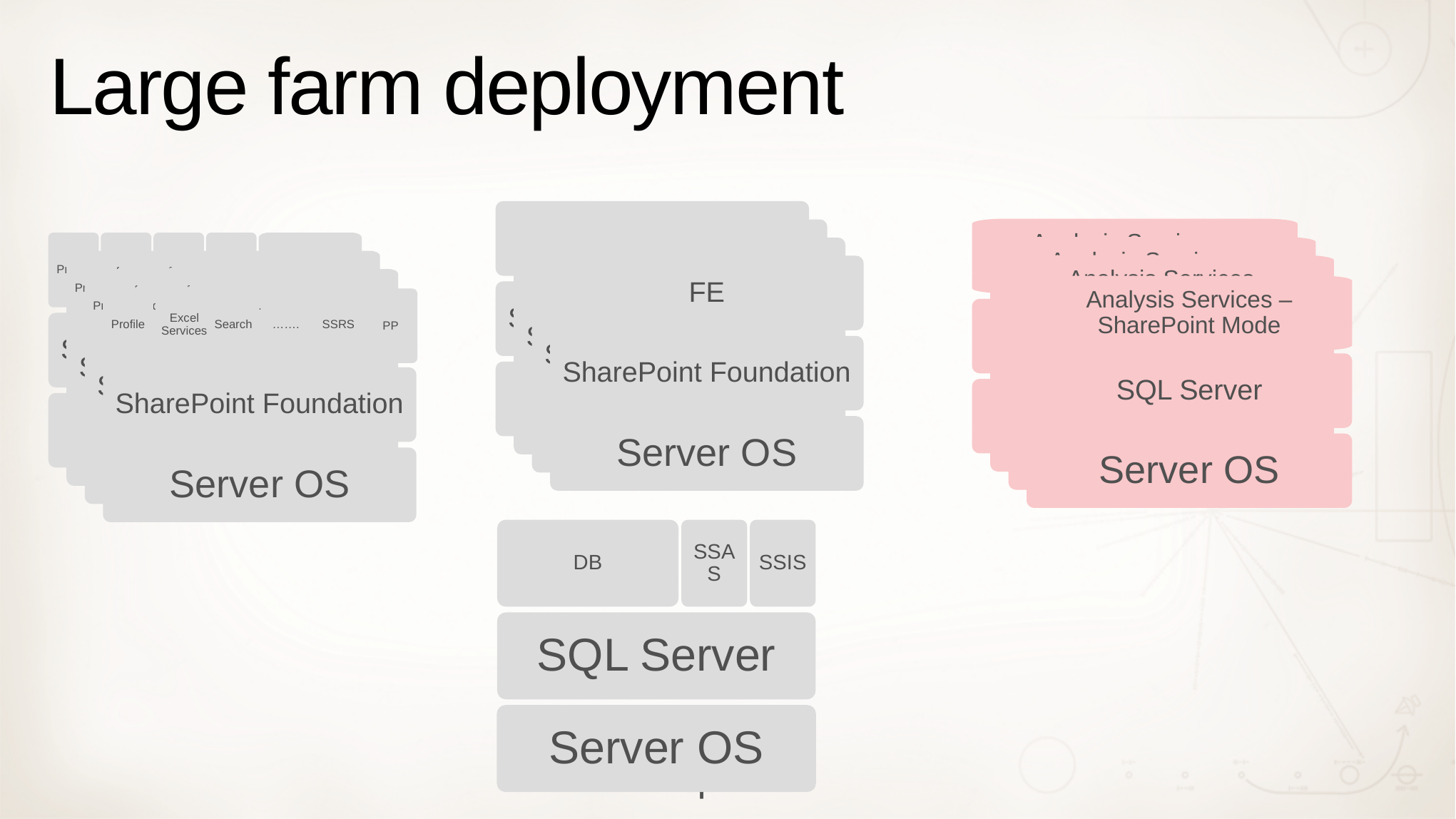

# Large farm deployment
FE
SharePoint Foundation
Server OS
Analysis Services – SharePoint Mode
FE
SharePoint Foundation
Server OS
Profile
Indexer
Search
…….
SSRS
SharePoint Foundation
Server OS
Analysis Services – SharePoint Mode
FE
SharePoint Foundation
Server OS
Profile
Indexer
Search
…….
SSRS
SharePoint Foundation
Server OS
Analysis Services – SharePoint Mode
FE
SharePoint Foundation
Server OS
Profile
Indexer
Search
…….
SSRS
SharePoint Foundation
Server OS
Analysis Services – SharePoint Mode
Profile
Excel Services
Search
…….
SSRS
SharePoint Foundation
Server OS
PP
SQL Server
SQL Server
SQL Server
SQL Server
Server OS
Server OS
Server OS
Server OS
DB
SSAS
SSIS
SQL Server
Server OS